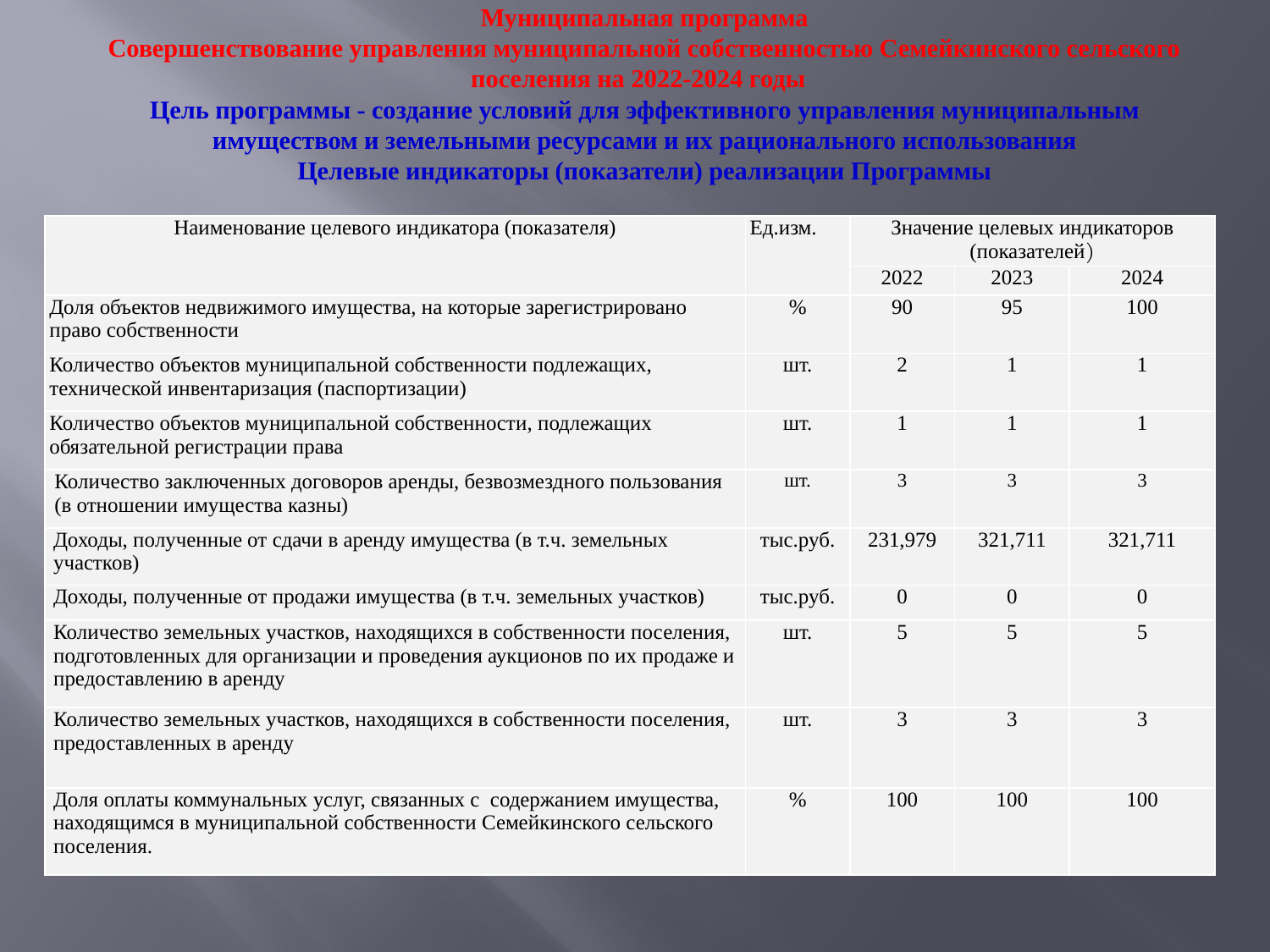

# Муниципальная программа Совершенствование управления муниципальной собственностью Семейкинского сельского поселения на 2022-2024 годы Цель программы - создание условий для эффективного управления муниципальным имуществом и земельными ресурсами и их рационального использования Целевые индикаторы (показатели) реализации Программы
| Наименование целевого индикатора (показателя) | Ед.изм. | Значение целевых индикаторов (показателей) |  |  |
| --- | --- | --- | --- | --- |
|  |  | 2022 | 2023 | 2024 |
| Доля объектов недвижимого имущества, на которые зарегистрировано право собственности | % | 90 | 95 | 100 |
| Количество объектов муниципальной собственности подлежащих, технической инвентаризация (паспортизации) | шт. | 2 | 1 | 1 |
| Количество объектов муниципальной собственности, подлежащих обязательной регистрации права | шт. | 1 | 1 | 1 |
| Количество заключенных договоров аренды, безвозмездного пользования (в отношении имущества казны) | шт. | 3 | 3 | 3 |
| Доходы, полученные от сдачи в аренду имущества (в т.ч. земельных участков) | тыс.руб. | 231,979 | 321,711 | 321,711 |
| Доходы, полученные от продажи имущества (в т.ч. земельных участков) | тыс.руб. | 0 | 0 | 0 |
| Количество земельных участков, находящихся в собственности поселения, подготовленных для организации и проведения аукционов по их продаже и предоставлению в аренду | шт. | 5 | 5 | 5 |
| Количество земельных участков, находящихся в собственности поселения, предоставленных в аренду | шт. | 3 | 3 | 3 |
| Доля оплаты коммунальных услуг, связанных с содержанием имущества, находящимся в муниципальной собственности Семейкинского сельского поселения. | % | 100 | 100 | 100 |